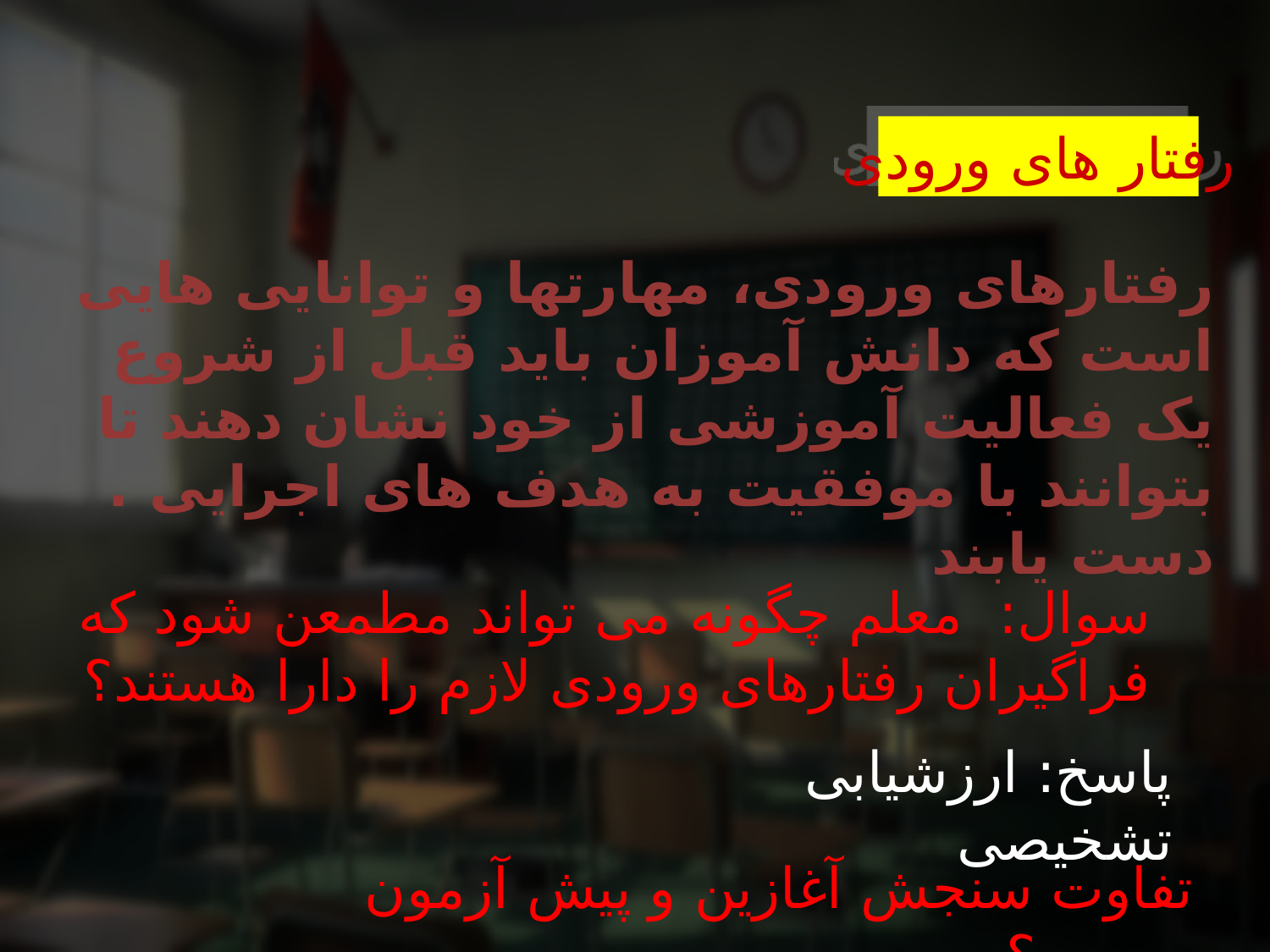

رفتار های ورودی
# رفتارهای ورودی، مهارتها و توانایی هایی است که دانش آموزان باید قبل از شروع یک فعالیت آموزشی از خود نشان دهند تا بتوانند با موفقیت به هدف های اجرایی . دست یابند
سوال:  معلم چگونه می تواند مطمعن شود که فراگیران رفتارهای ورودی لازم را دارا هستند؟
پاسخ: ارزشیابی تشخیصی
تفاوت سنجش آغازین و پیش آزمون چیست؟